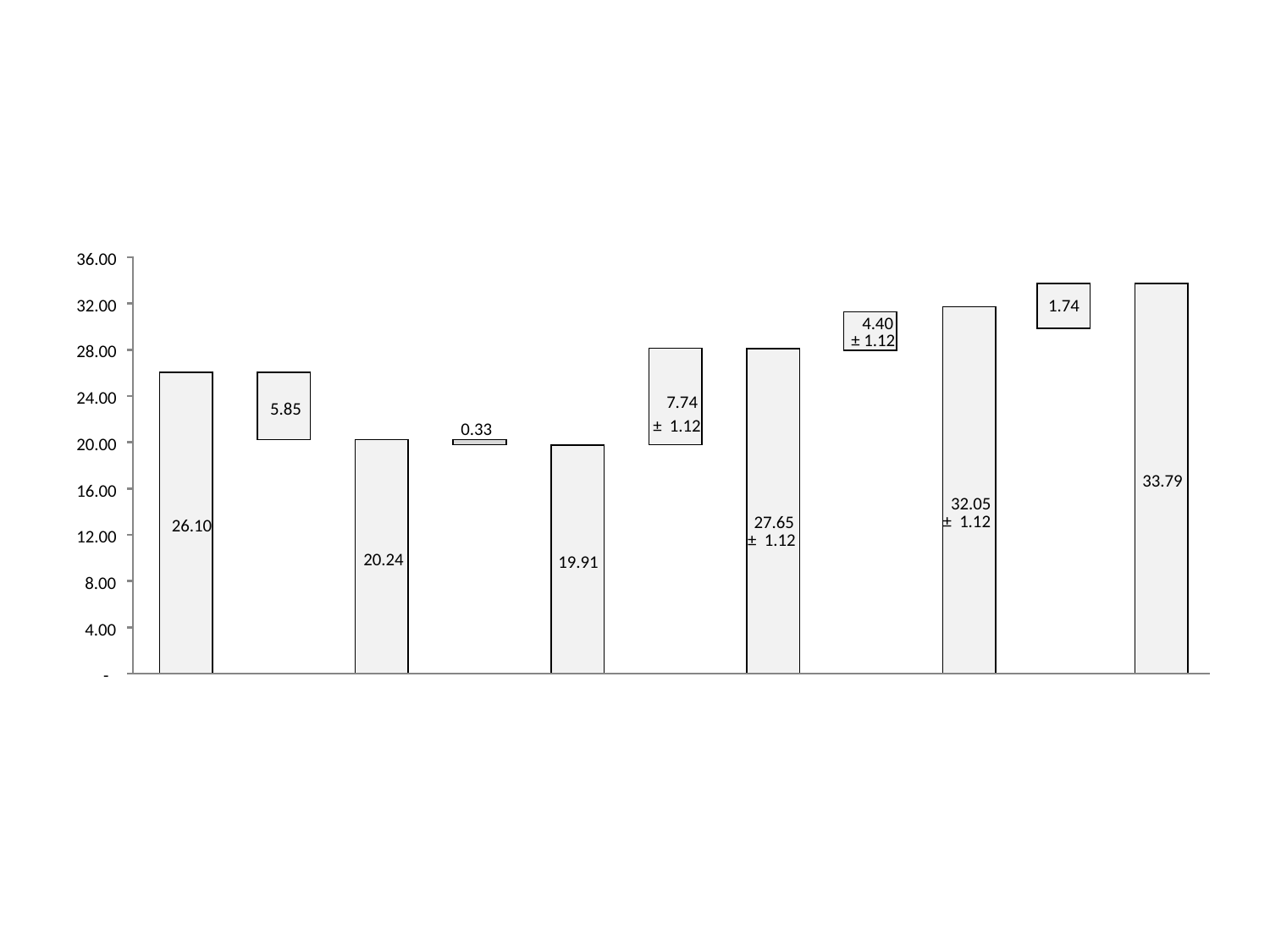

36.00

32.00
1.74

4.40

± 1.12
28.00

24.00
7.74
5.85
±  1.12
0.33
20.00

33.79
16.00
32.05
±  1.12
27.65
26.10
±  1.12
12.00
20.24
19.91
8.00
4.00
-